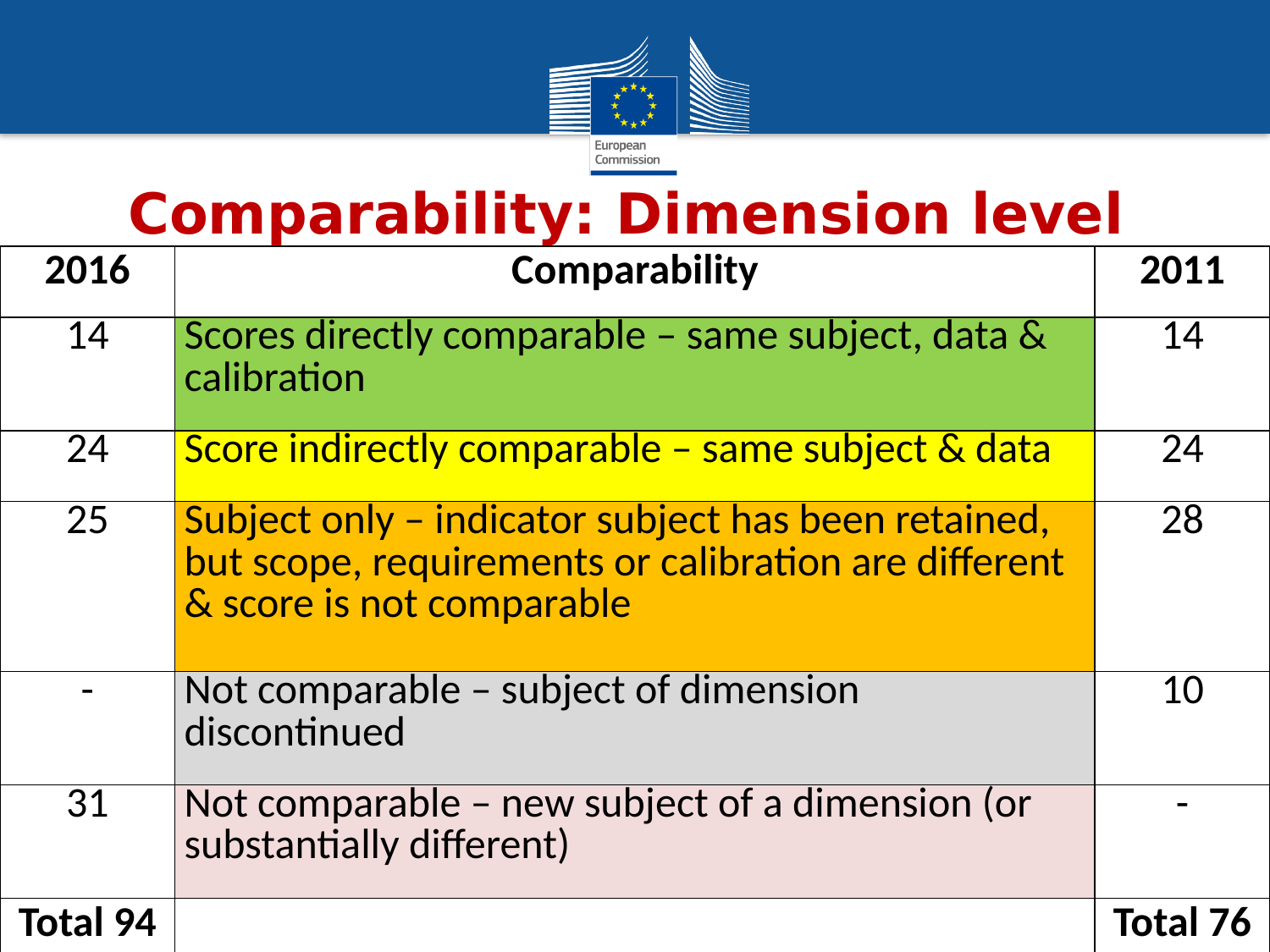

# Comparability: Dimension level
| 2016 | Comparability | 2011 |
| --- | --- | --- |
| 14 | Scores directly comparable – same subject, data & calibration | 14 |
| 24 | Score indirectly comparable – same subject & data | 24 |
| 25 | Subject only – indicator subject has been retained, but scope, requirements or calibration are different & score is not comparable | 28 |
| - | Not comparable – subject of dimension discontinued | 10 |
| 31 | Not comparable – new subject of a dimension (or substantially different) | - |
| Total 94 |  | Total 76 |
9